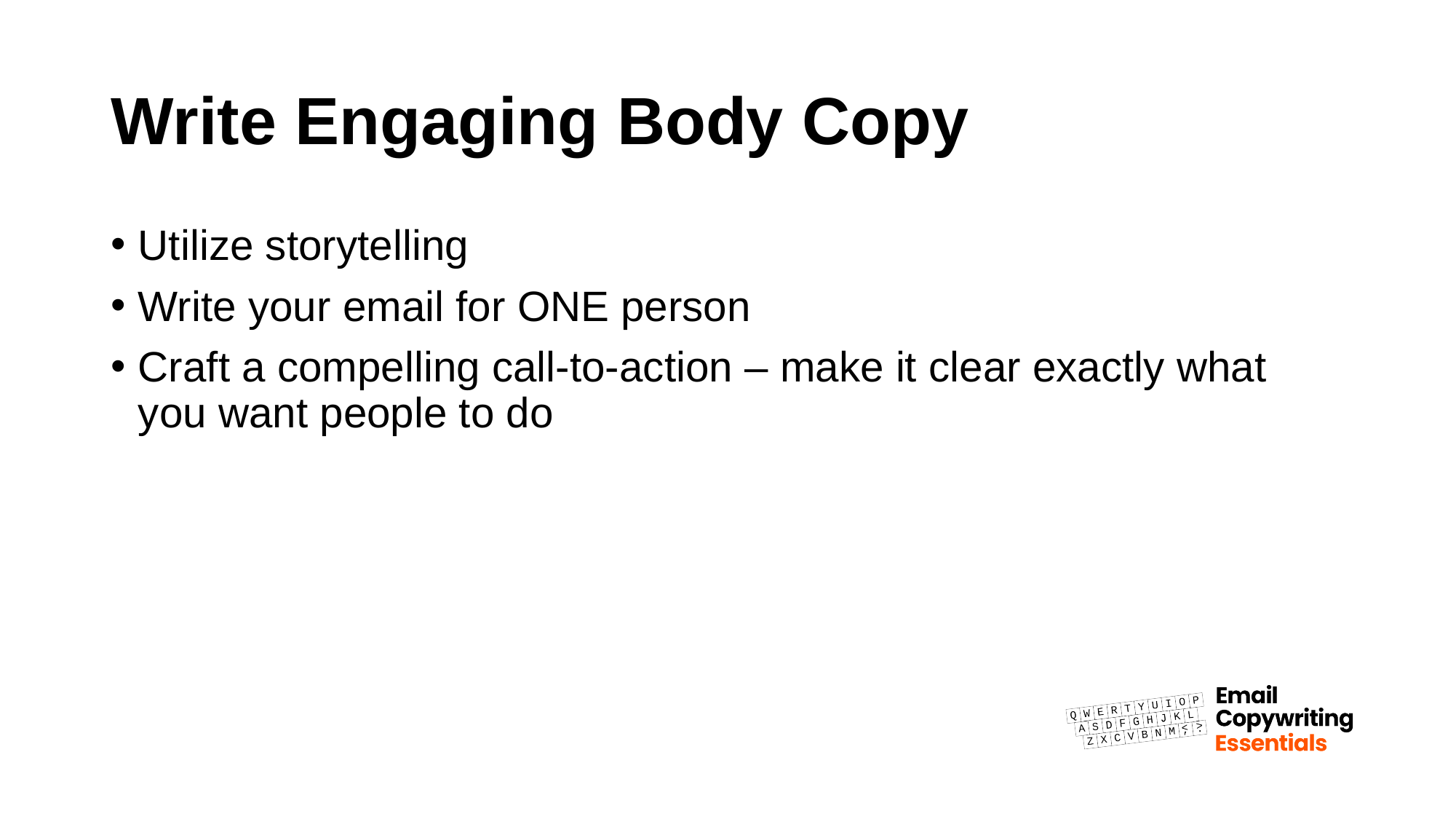

# Write Engaging Body Copy
Utilize storytelling
Write your email for ONE person
Craft a compelling call-to-action – make it clear exactly what you want people to do